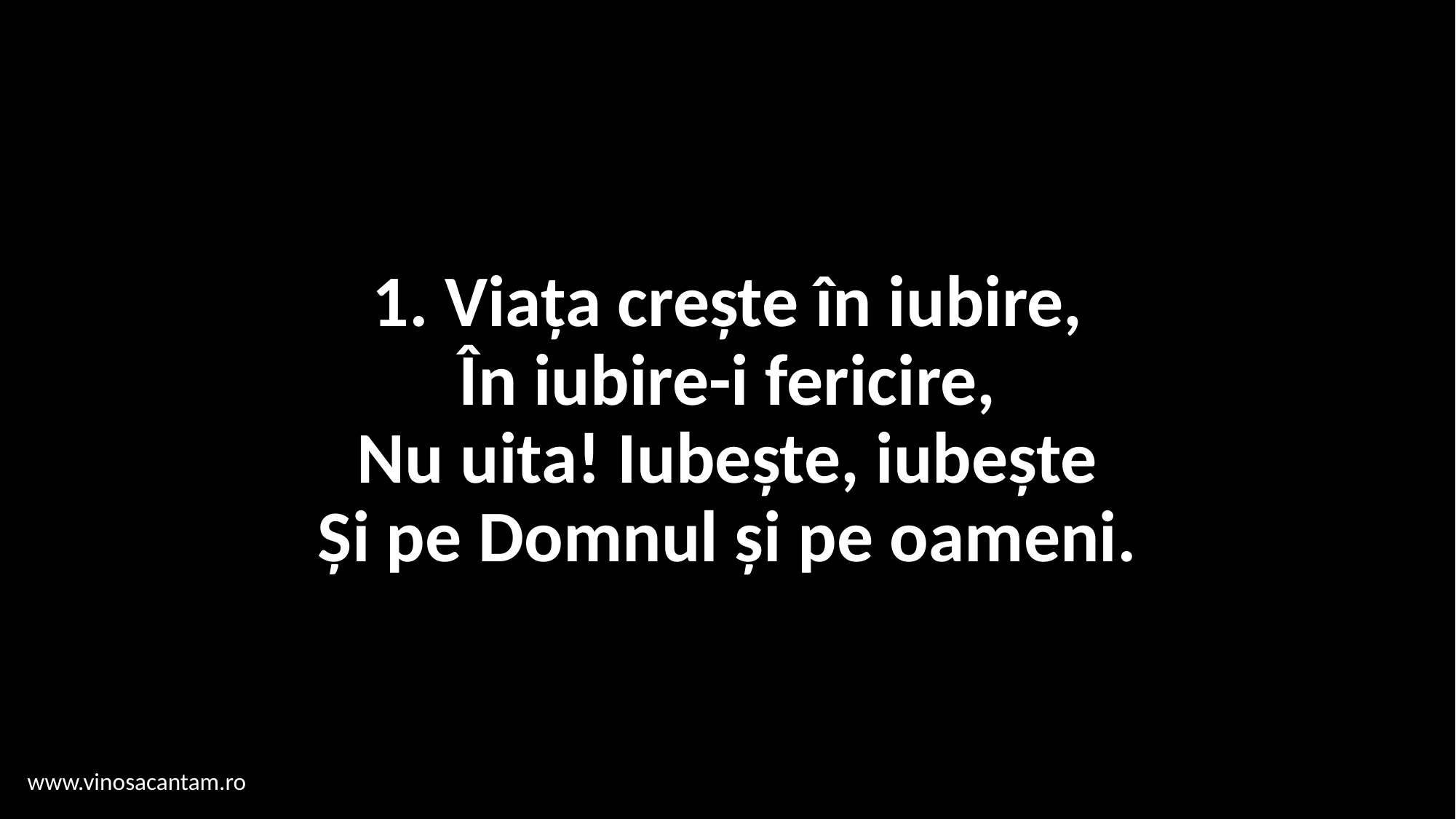

# 1. Viața crește în iubire, În iubire-i fericire, Nu uita! Iubește, iubește Și pe Domnul și pe oameni.
www.vinosacantam.ro